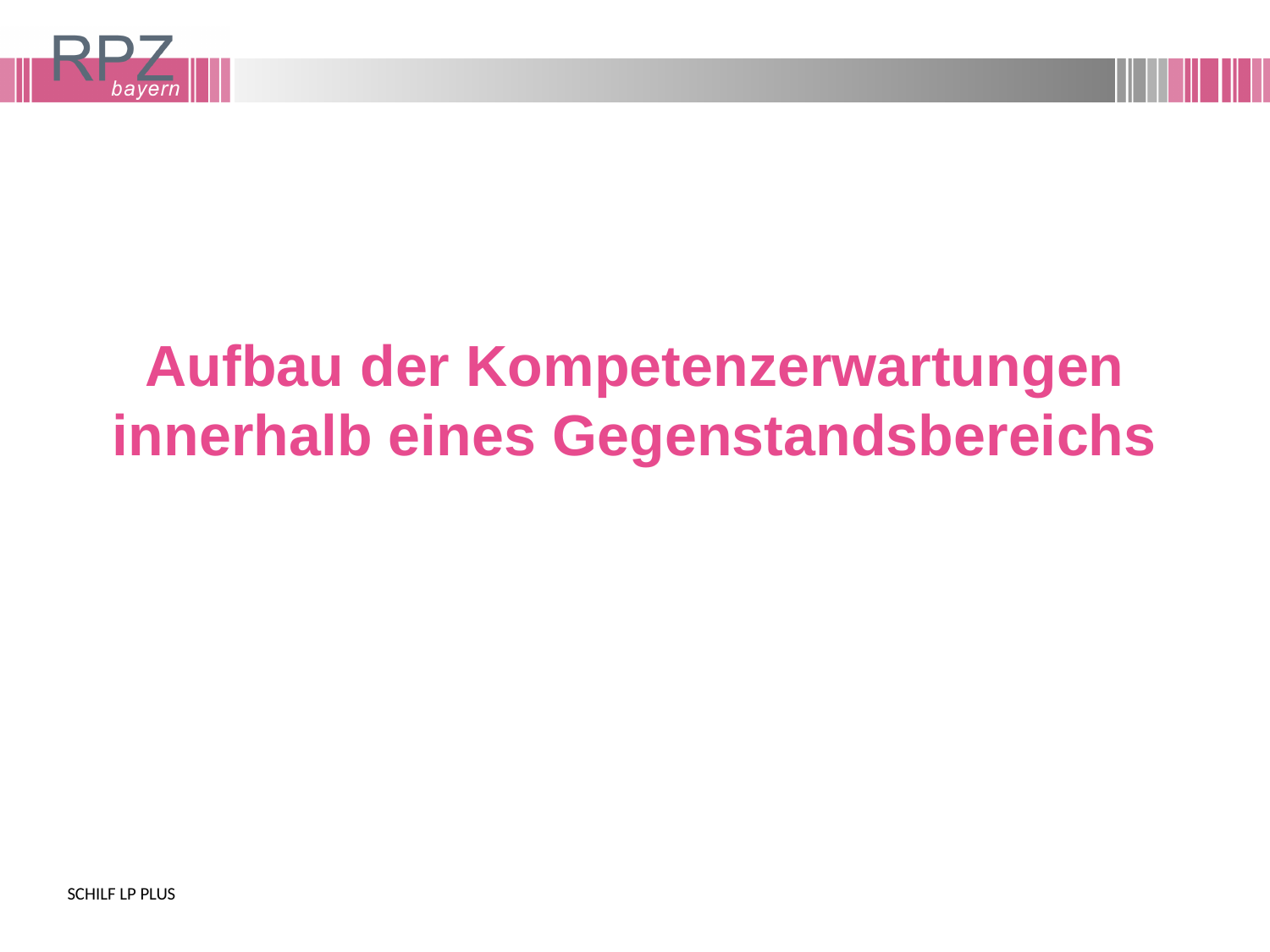

# Aufbau der Kompetenzerwartungen innerhalb eines Gegenstandsbereichs